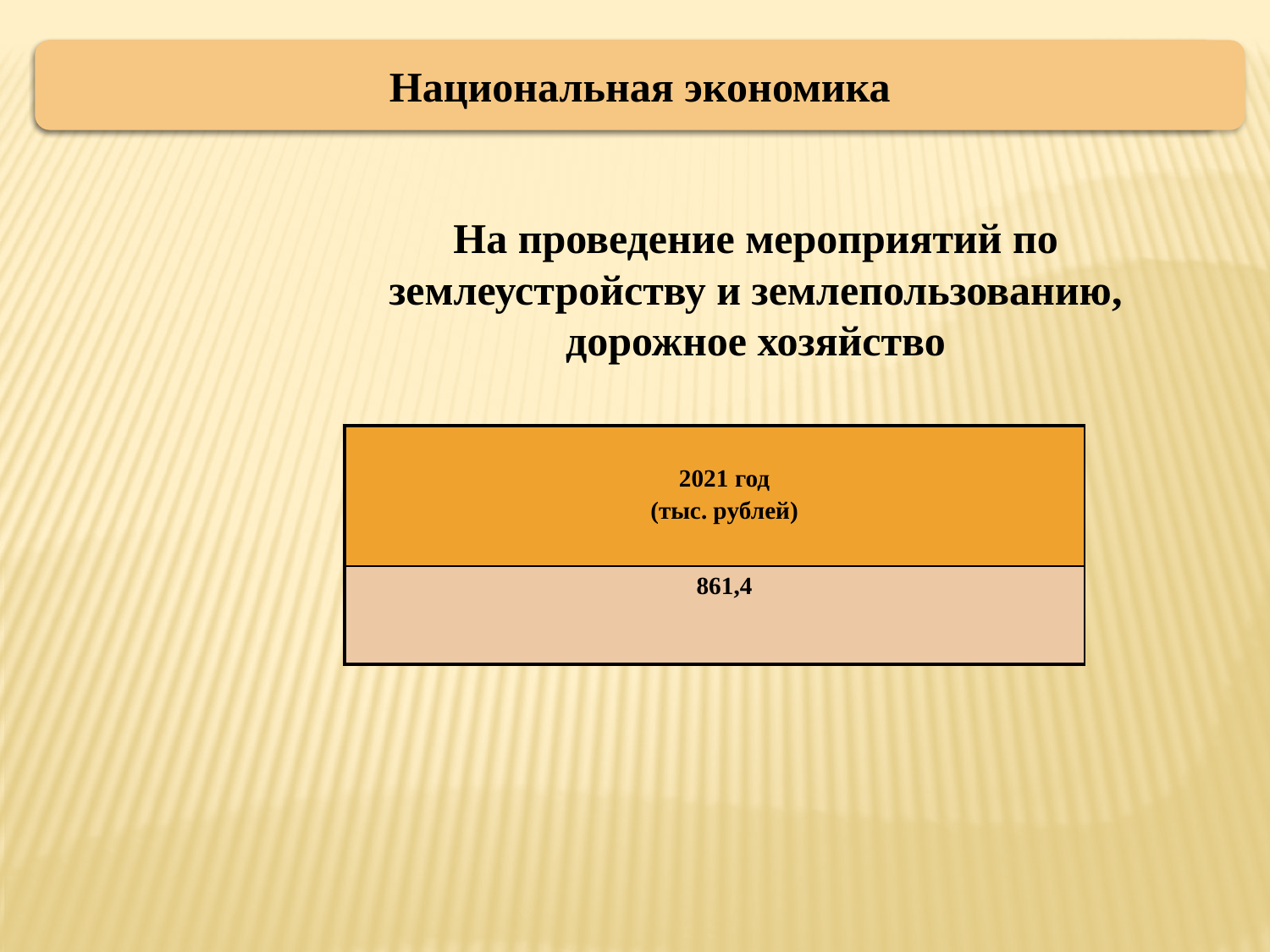

Дорожный фонд
Национальная экономика
На проведение мероприятий по землеустройству и землепользованию,
дорожное хозяйство

| 2021 год (тыс. рублей) |
| --- |
| 861,4 |